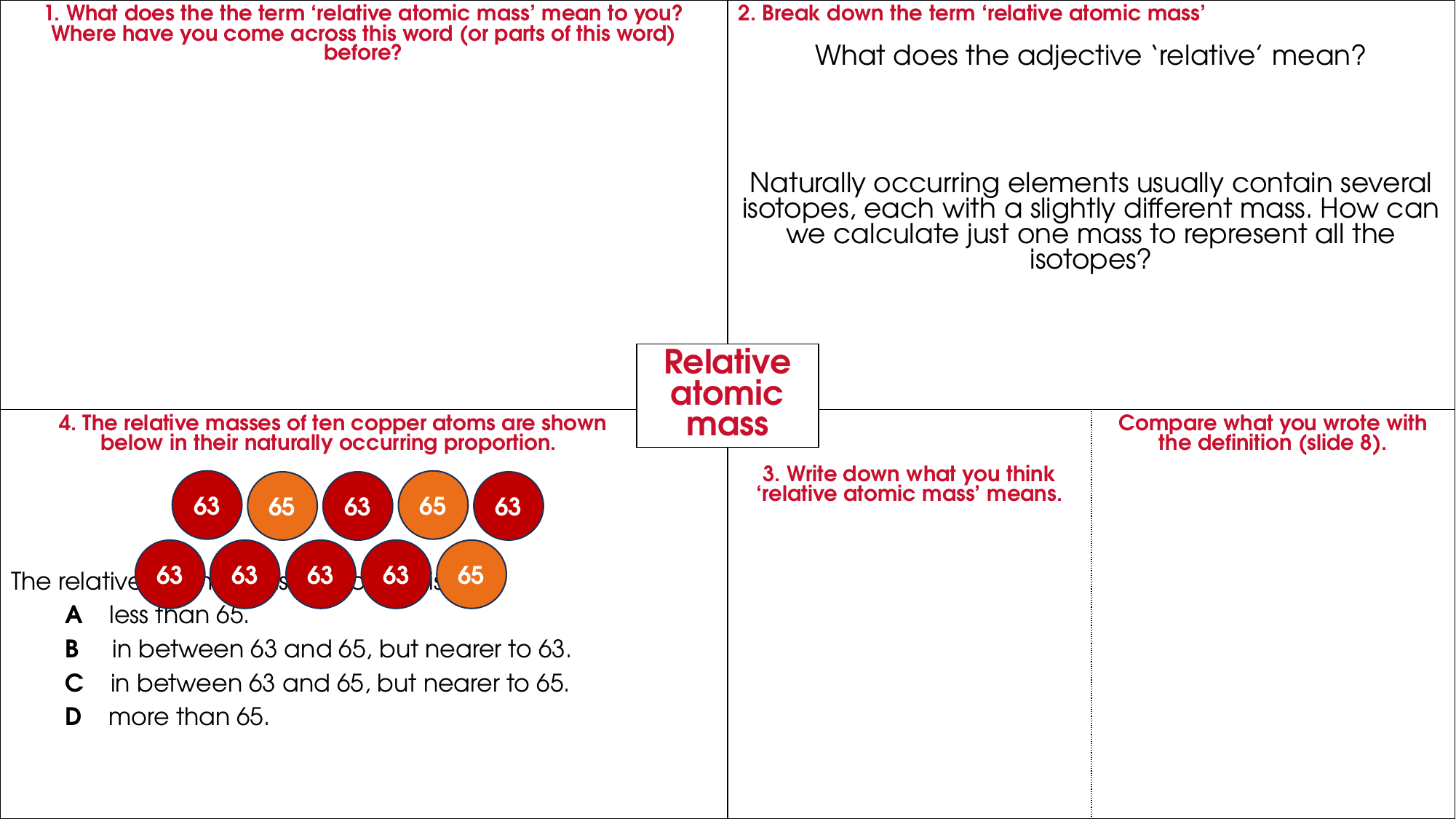

| 1. What does the the term ‘relative atomic mass’ mean to you? Where have you come across this word (or parts of this word) before? | 2. Break down the term ‘relative atomic mass’ What does the adjective ‘relative’ mean? Naturally occurring elements usually contain several isotopes, each with a slightly different mass. How can we calculate just one mass to represent all the isotopes? |  |
| --- | --- | --- |
| 4. The relative masses of ten copper atoms are shown below in their naturally occurring proportion. The relative atomic mass of copper is: A less than 65. B in between 63 and 65, but nearer to 63. C in between 63 and 65, but nearer to 65. D more than 65. | 3. Write down what you think ‘relative atomic mass’ means. | Compare what you wrote with the definition (slide 8). |
| Relative atomic mass |
| --- |
63
65
65
63
63
63
63
63
63
65